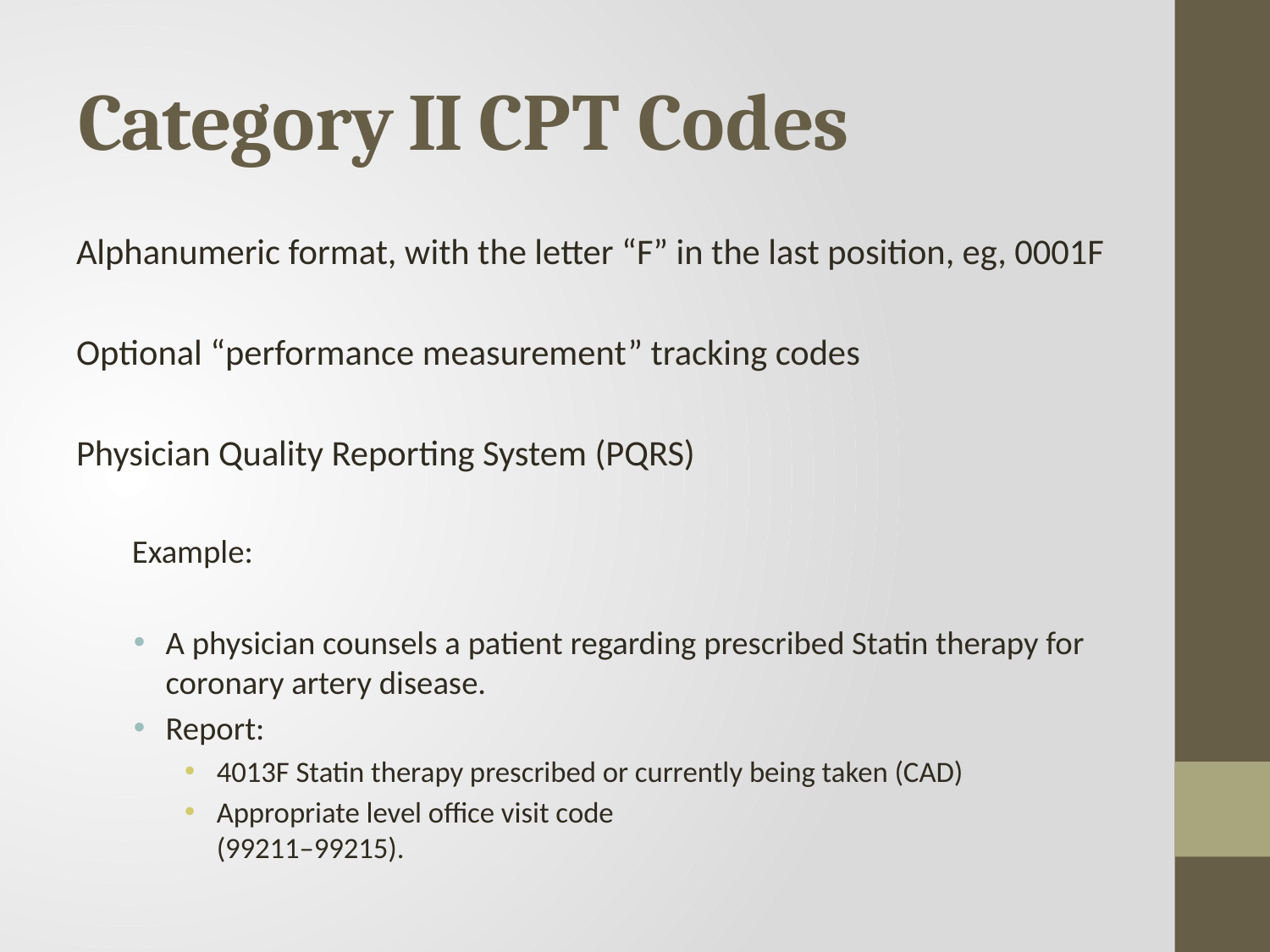

# Category II CPT Codes
Alphanumeric format, with the letter “F” in the last position, eg, 0001F

Optional “performance measurement” tracking codes

Physician Quality Reporting System (PQRS)

Example:

A physician counsels a patient regarding prescribed Statin therapy for coronary artery disease.
Report:
4013F Statin therapy prescribed or currently being taken (CAD)
Appropriate level office visit code
(99211–99215).